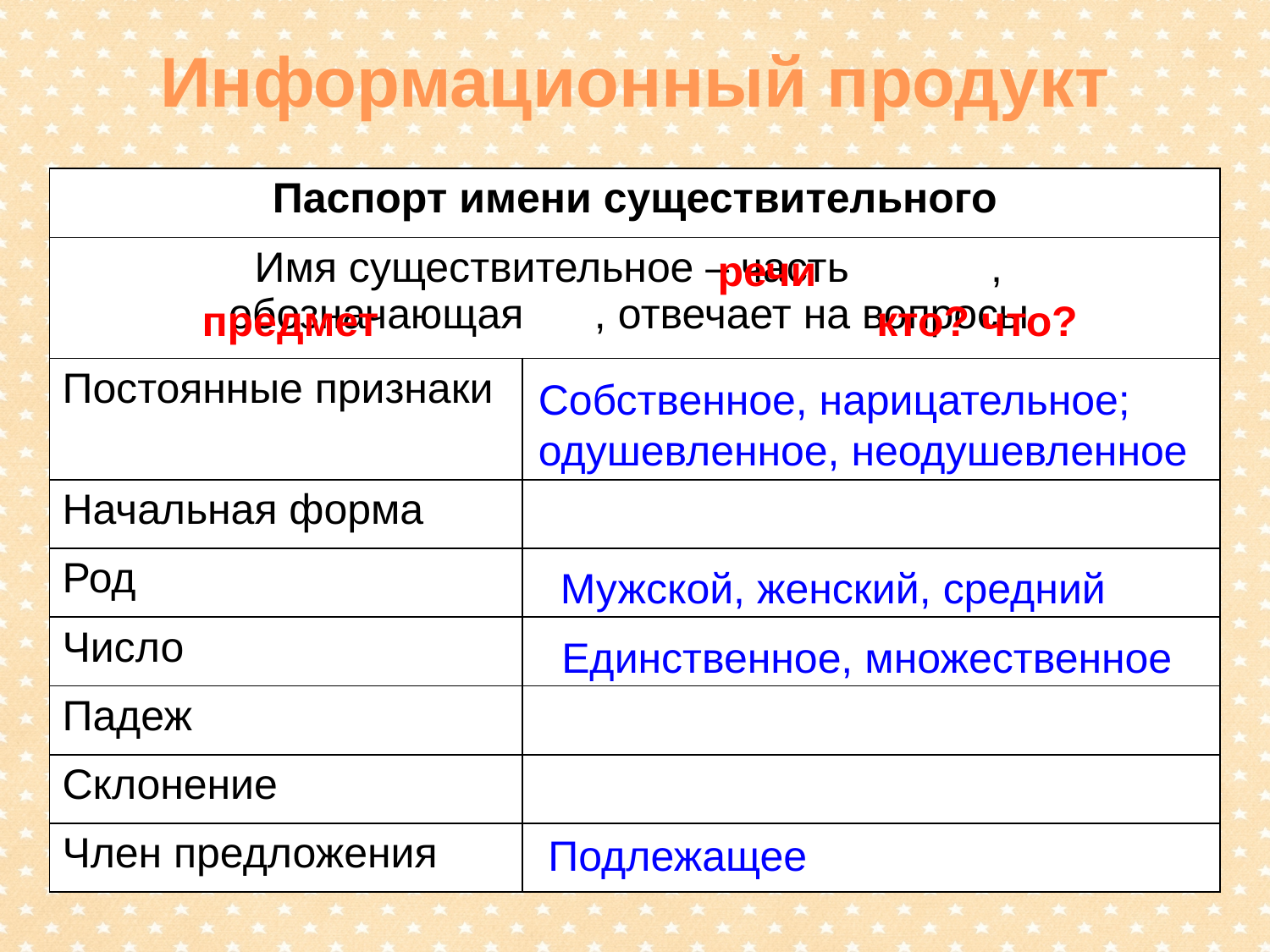

Информационный продукт
| Паспорт имени существительного |  |
| --- | --- |
| Имя существительное – часть , обозначающая , отвечает на вопросы |  |
| Постоянные признаки |  |
| Начальная форма |  |
| Род |  |
| Число |  |
| Падеж |  |
| Склонение |  |
| Член предложения |  |
речи
предмет
кто? что?
Собственное, нарицательное;
одушевленное, неодушевленное
Мужской, женский, средний
Единственное, множественное
Подлежащее